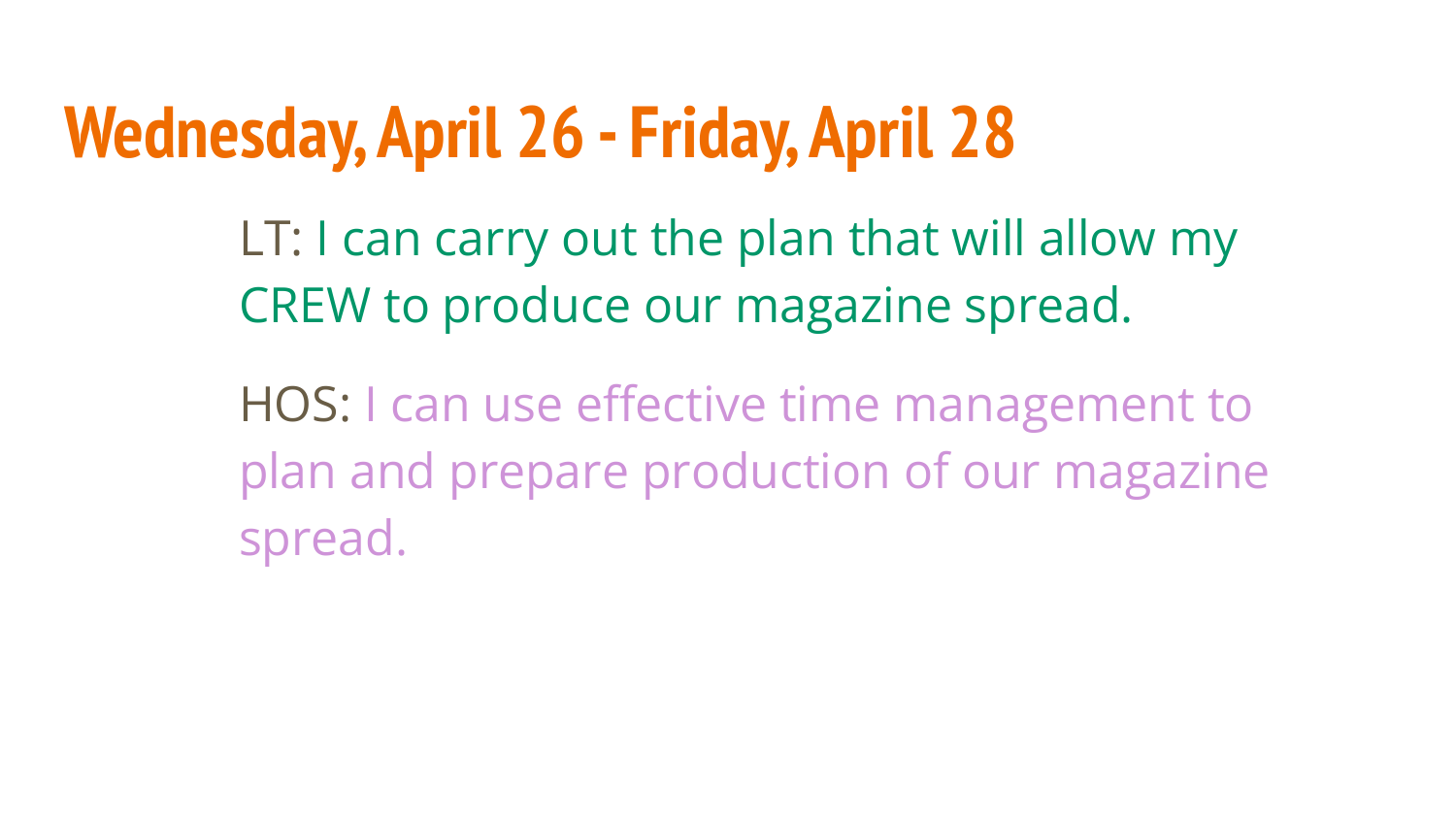

# Wednesday, April 26 - Friday, April 28
LT: I can carry out the plan that will allow my CREW to produce our magazine spread.
HOS: I can use effective time management to plan and prepare production of our magazine spread.